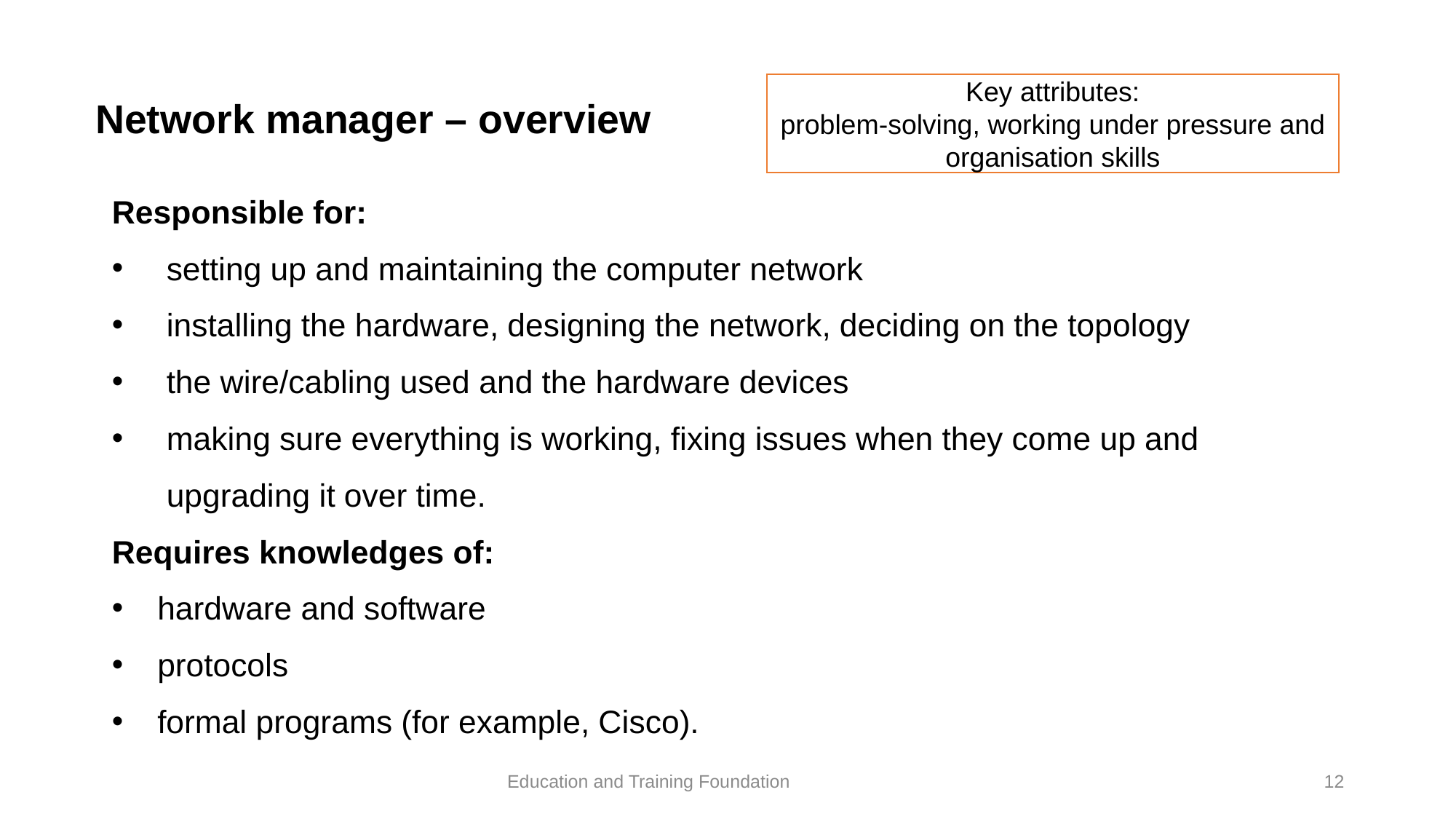

Key attributes:
problem-solving, working under pressure and organisation skills
# Network manager – overview
Responsible for:
setting up and maintaining the computer network
installing the hardware, designing the network, deciding on the topology
the wire/cabling used and the hardware devices
making sure everything is working, fixing issues when they come up and upgrading it over time.
Requires knowledges of:
hardware and software
protocols
formal programs (for example, Cisco).
12
Education and Training Foundation